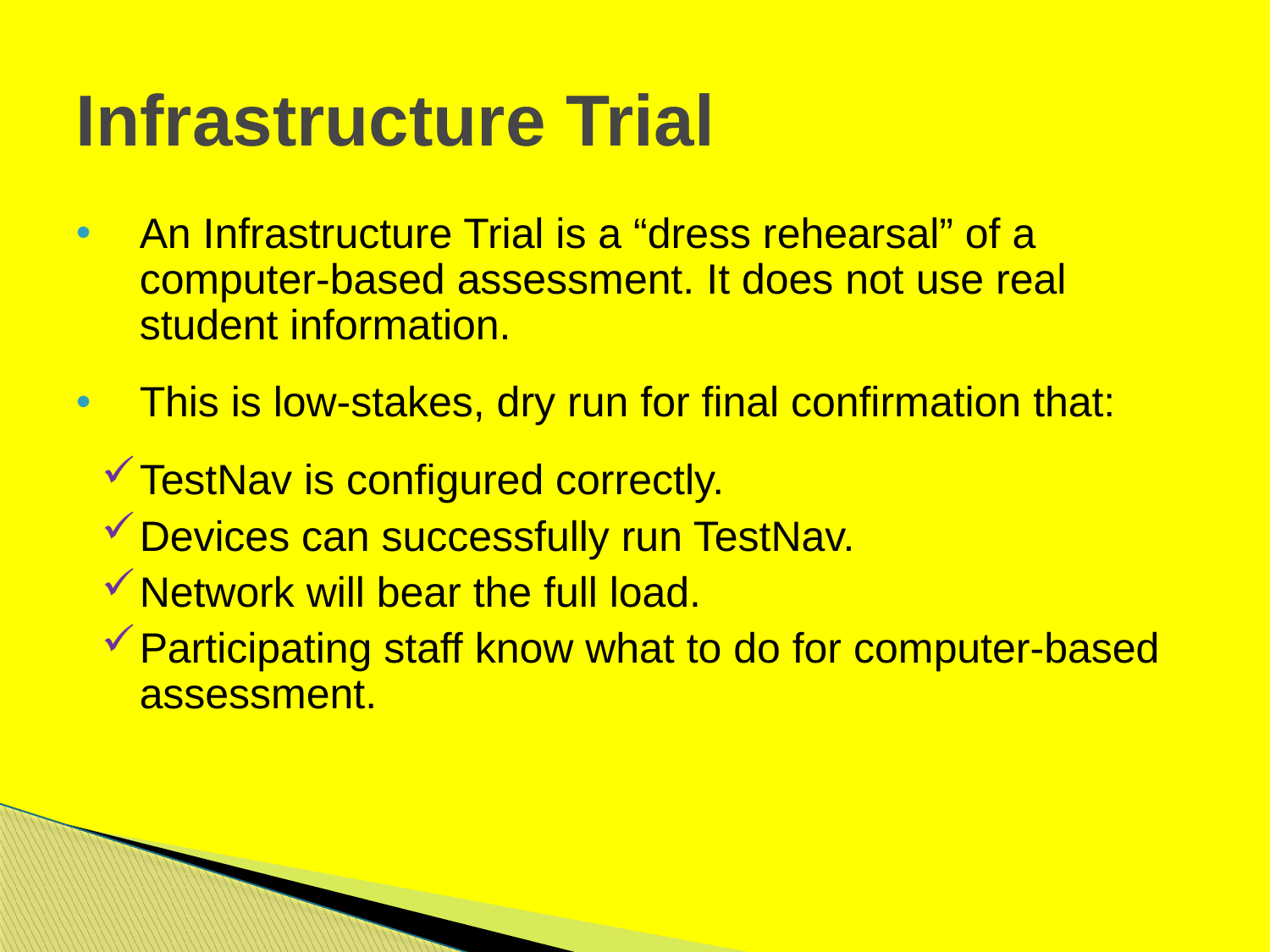

# Infrastructure Trial
An Infrastructure Trial is a “dress rehearsal” of a computer-based assessment. It does not use real student information.
This is low-stakes, dry run for final confirmation that:
TestNav is configured correctly.
Devices can successfully run TestNav.
Network will bear the full load.
Participating staff know what to do for computer-based assessment.